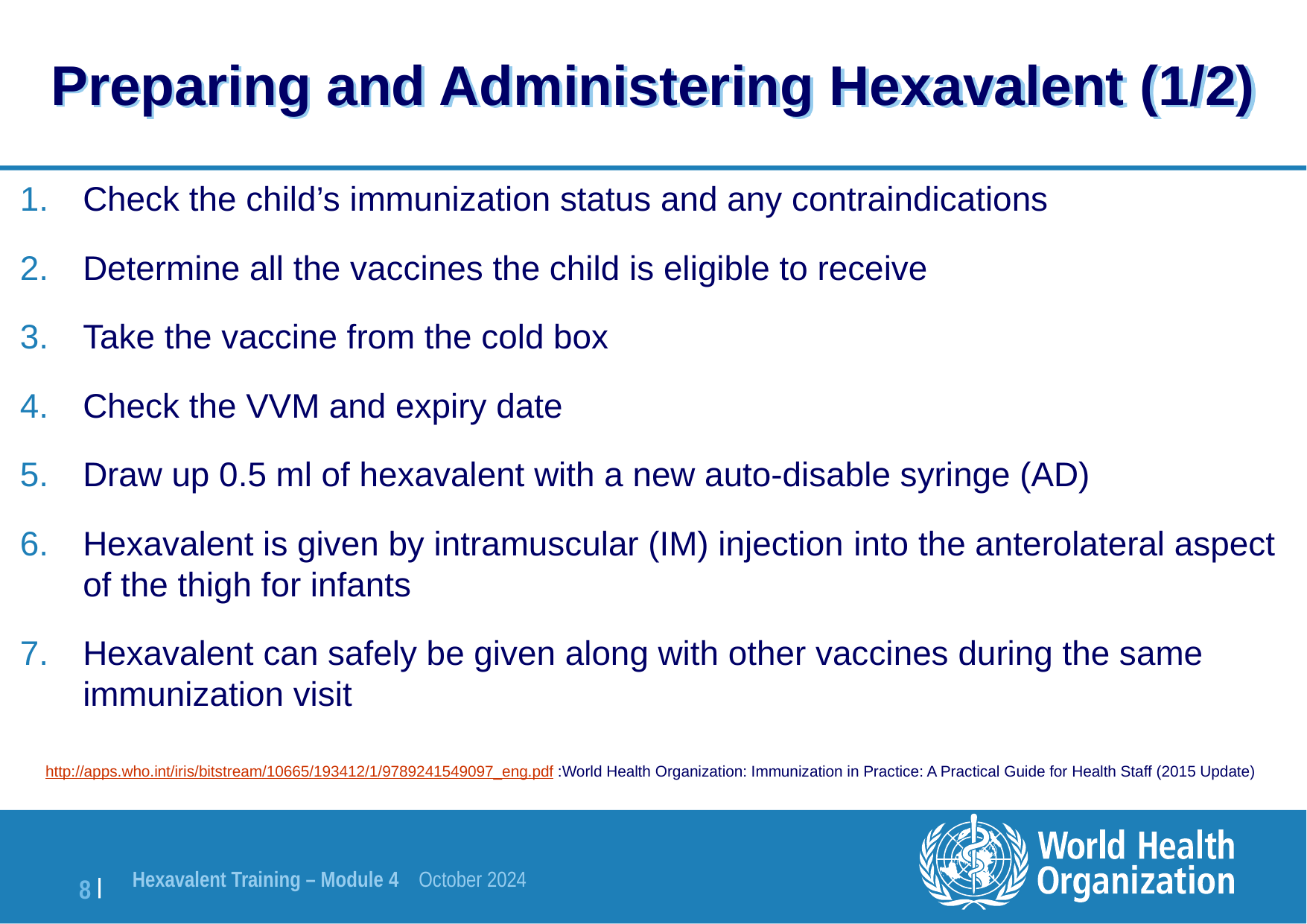

# Preparing and Administering Hexavalent (1/2)
Check the child’s immunization status and any contraindications
Determine all the vaccines the child is eligible to receive
Take the vaccine from the cold box
Check the VVM and expiry date
Draw up 0.5 ml of hexavalent with a new auto-disable syringe (AD)
Hexavalent is given by intramuscular (IM) injection into the anterolateral aspect of the thigh for infants
Hexavalent can safely be given along with other vaccines during the same immunization visit

World Health Organization: Immunization in Practice: A Practical Guide for Health Staff (2015 Update): http://apps.who.int/iris/bitstream/10665/193412/1/9789241549097_eng.pdf